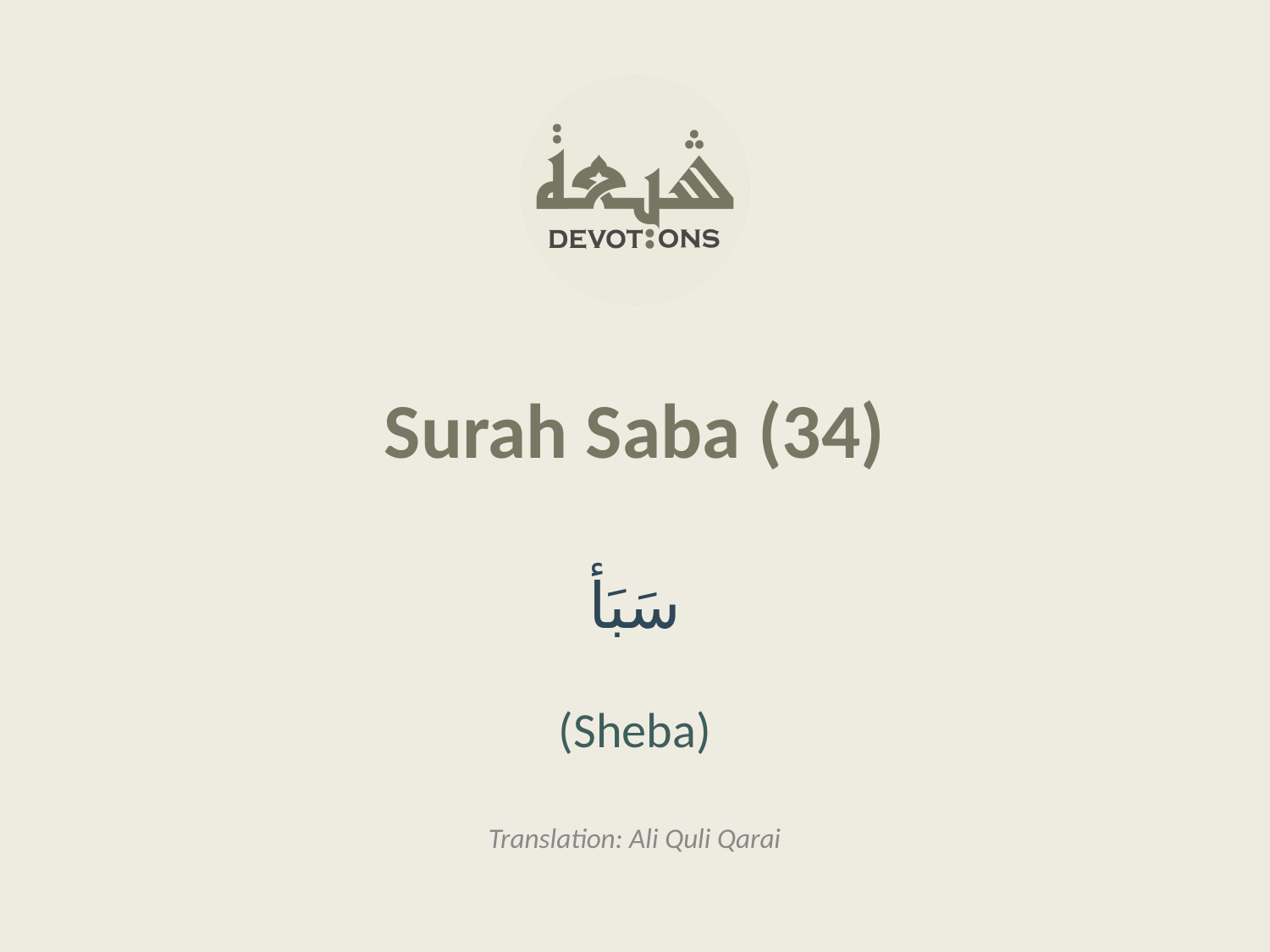

Surah Saba (34)
سَبَأ
(Sheba)
Translation: Ali Quli Qarai